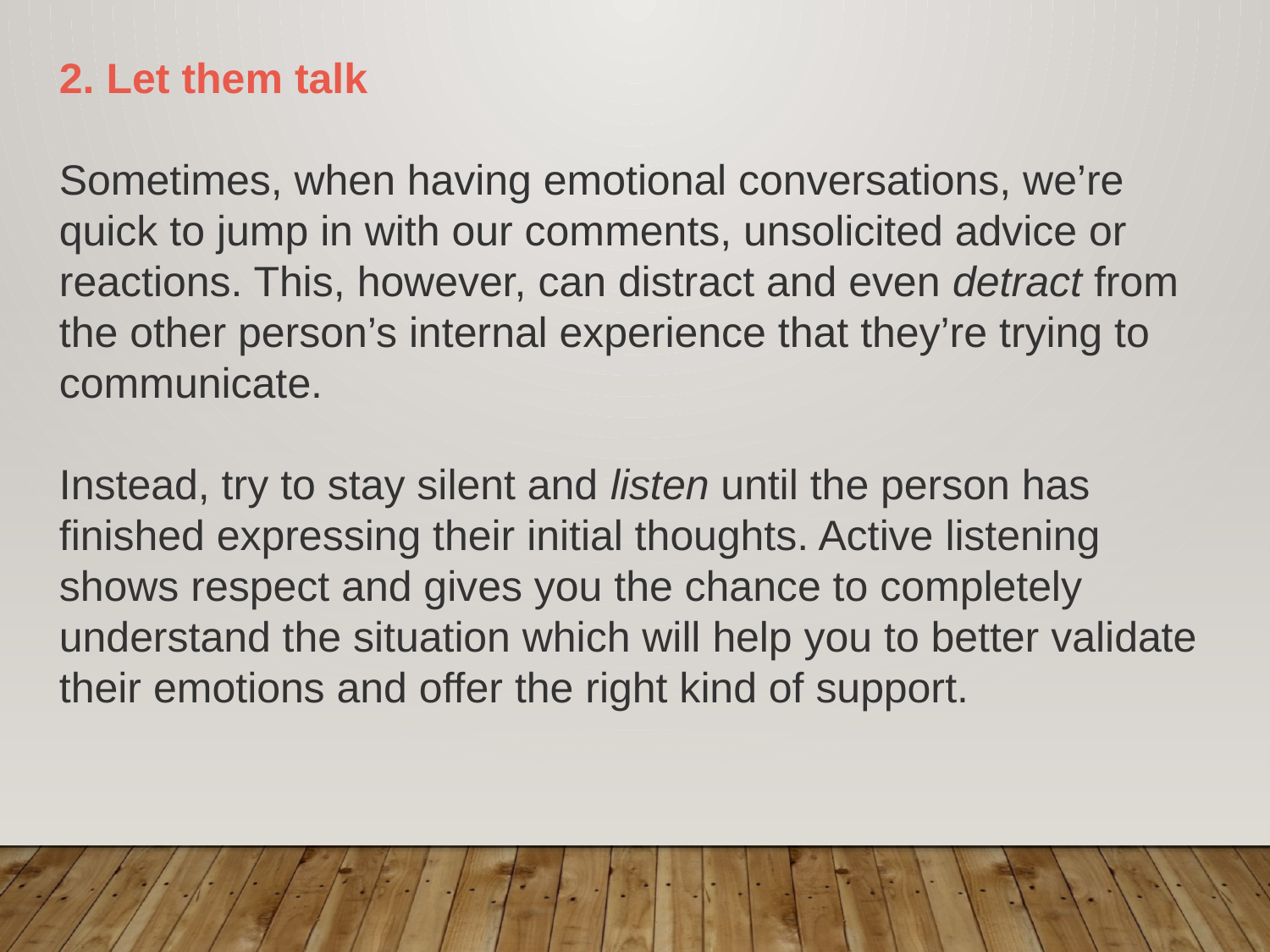

2. Let them talk

Sometimes, when having emotional conversations, we’re quick to jump in with our comments, unsolicited advice or reactions. This, however, can distract and even detract from the other person’s internal experience that they’re trying to communicate.

Instead, try to stay silent and listen until the person has finished expressing their initial thoughts. Active listening shows respect and gives you the chance to completely understand the situation which will help you to better validate their emotions and offer the right kind of support.